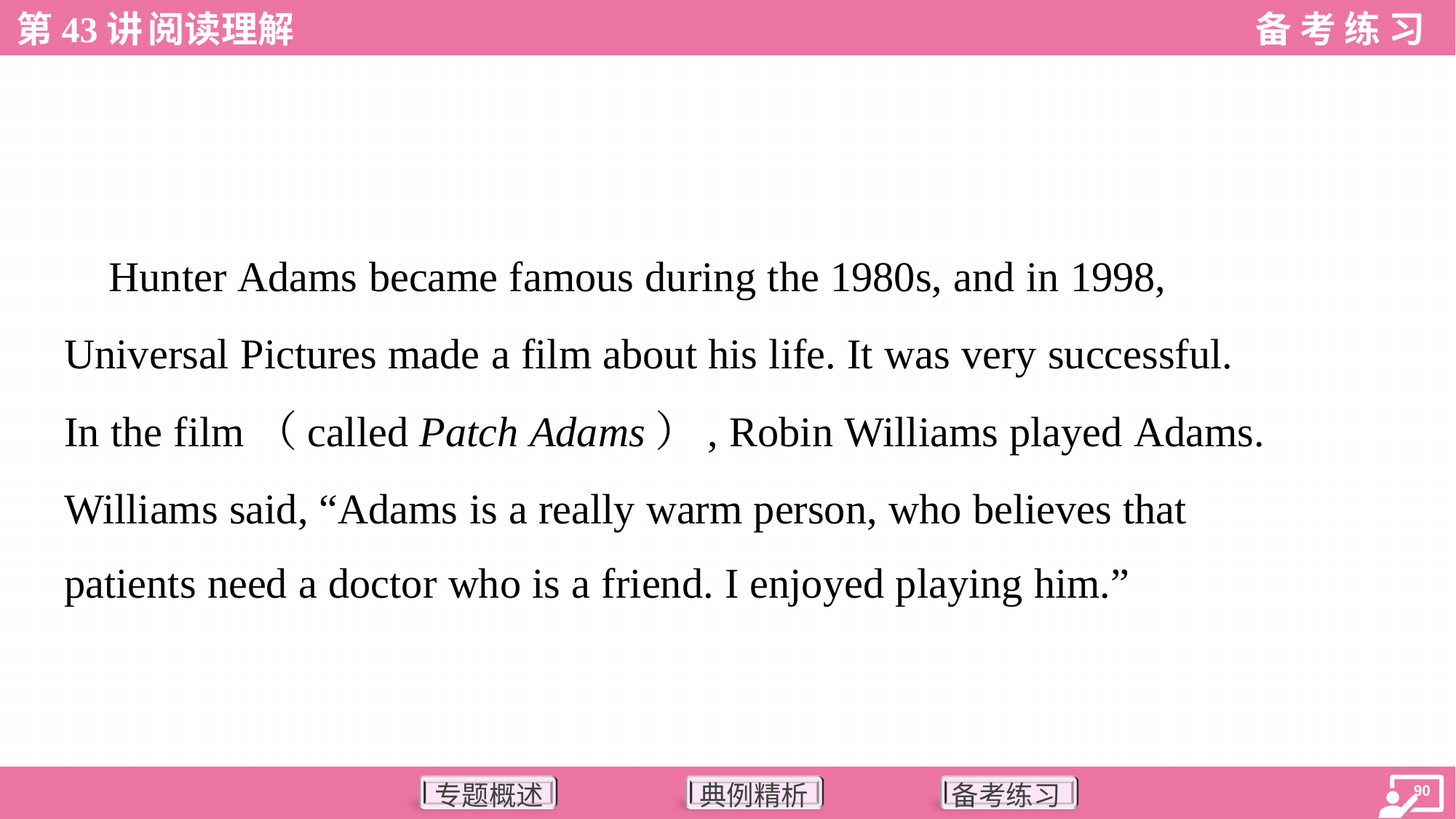

Hunter Adams became famous during the 1980s, and in 1998,
Universal Pictures made a film about his life. It was very successful.
In the film（called Patch Adams）, Robin Williams played Adams.
Williams said, “Adams is a really warm person, who believes that
patients need a doctor who is a friend. I enjoyed playing him.”